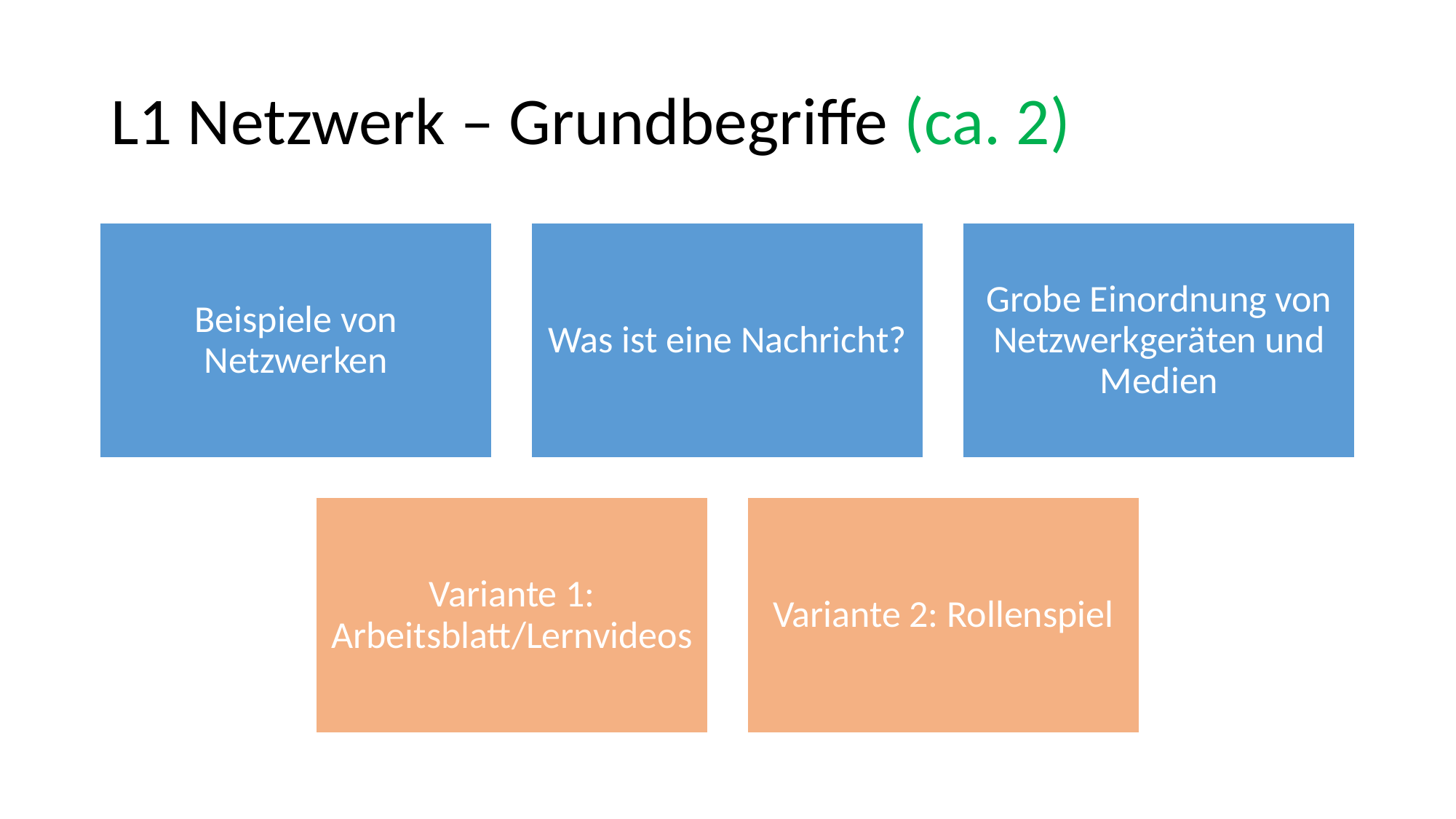

# L1 Netzwerk – Grundbegriffe (ca. 2)
Beispiele von Netzwerken
Was ist eine Nachricht?
Grobe Einordnung von Netzwerkgeräten und Medien
Variante 1: Arbeitsblatt/Lernvideos
Variante 2: Rollenspiel